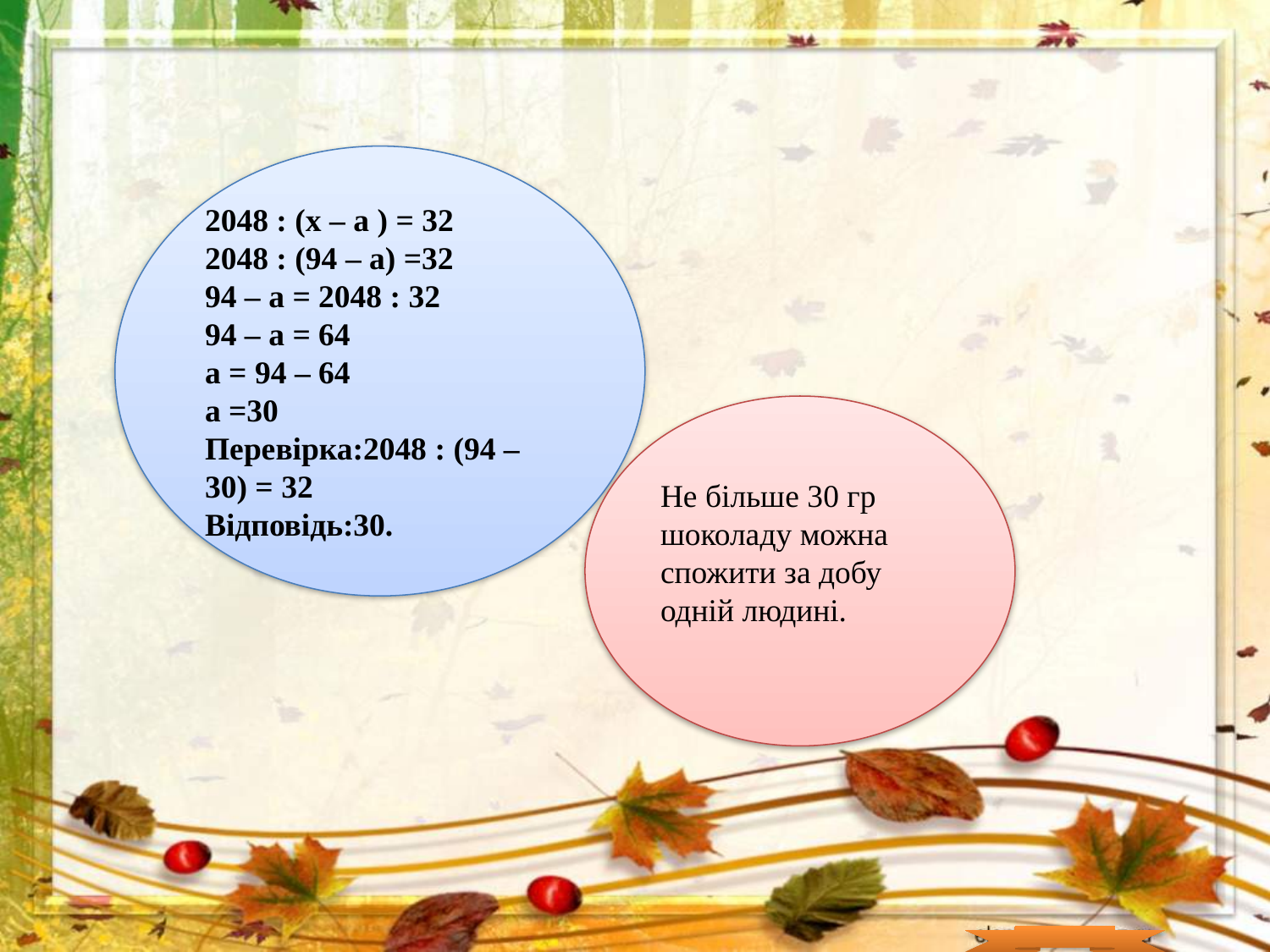

2048 : (х – а ) = 32
2048 : (94 – а) =32
94 – а = 2048 : 32
94 – а = 64
а = 94 – 64
а =30
Перевірка:2048 : (94 – 30) = 32
Відповідь:30.
Не більше 30 гр шоколаду можна спожити за добу одній людині.